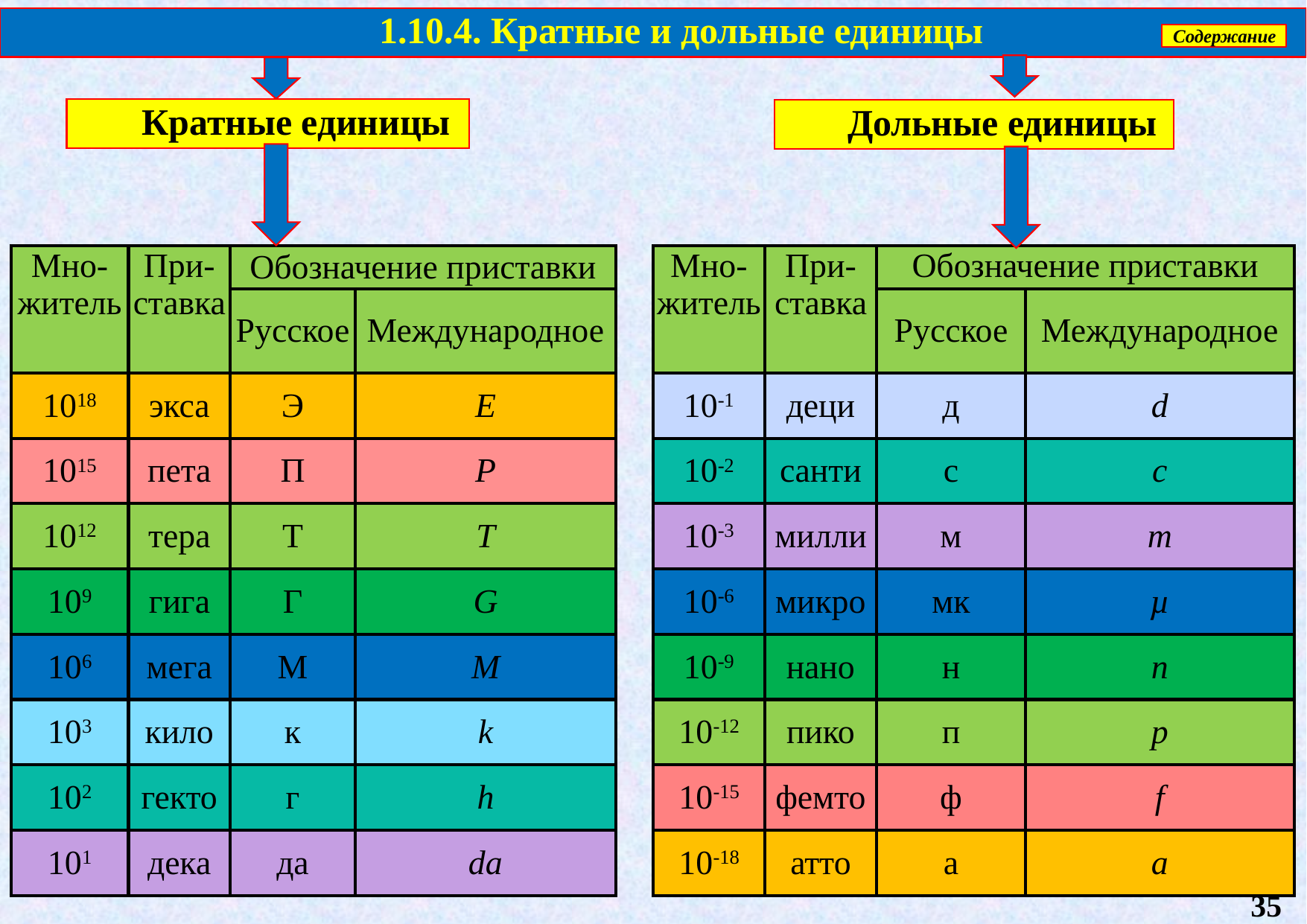

1.10.4. Кратные и дольные единицы
Содержание

Кратные единицы
Дольные единицы

| Мно-житель | При- ставка | Обозначение приставки |  |
| --- | --- | --- | --- |
|  |  | Русское | Международное |
| 1018 | экса | Э | Е |
| 1015 | пета | П | Р |
| 1012 | тера | Т | Т |
| 109 | гига | Г | G |
| 106 | мега | М | М |
| 103 | кило | к | k |
| 102 | гекто | г | h |
| 101 | дека | да | da |
| Мно-житель | При-ставка | Обозначение приставки |  |
| --- | --- | --- | --- |
|  |  | Русское | Международное |
| 10-1 | деци | д | d |
| 10-2 | санти | с | c |
| 10-3 | милли | м | m |
| 10-6 | микро | мк | µ |
| 10-9 | нано | н | n |
| 10-12 | пико | п | p |
| 10-15 | фемто | ф | f |
| 10-18 | атто | а | a |
35